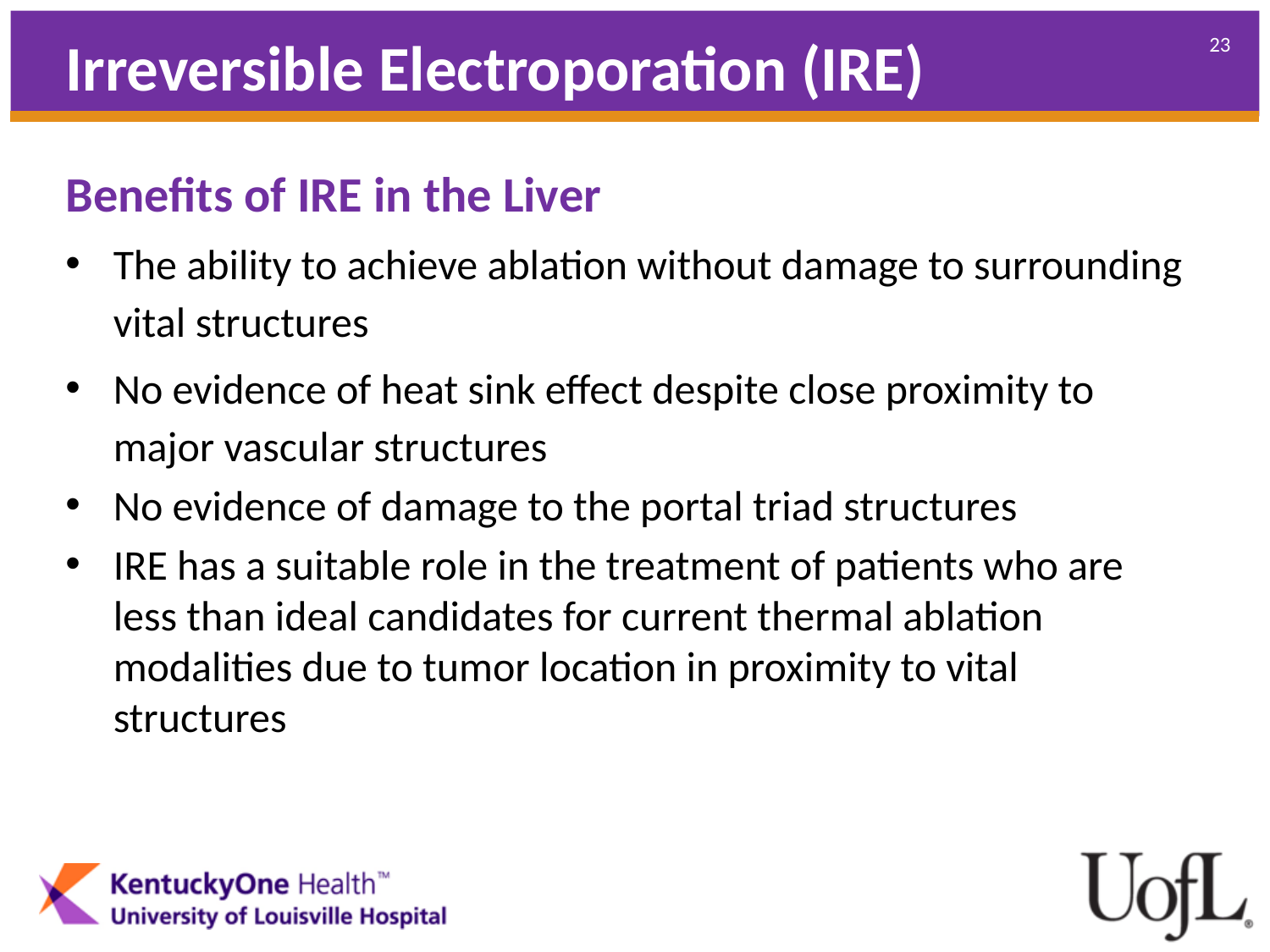

Irreversible Electroporation (IRE)
Benefits of IRE in the Liver
The ability to achieve ablation without damage to surrounding vital structures
No evidence of heat sink effect despite close proximity to major vascular structures
No evidence of damage to the portal triad structures
IRE has a suitable role in the treatment of patients who are less than ideal candidates for current thermal ablation modalities due to tumor location in proximity to vital structures